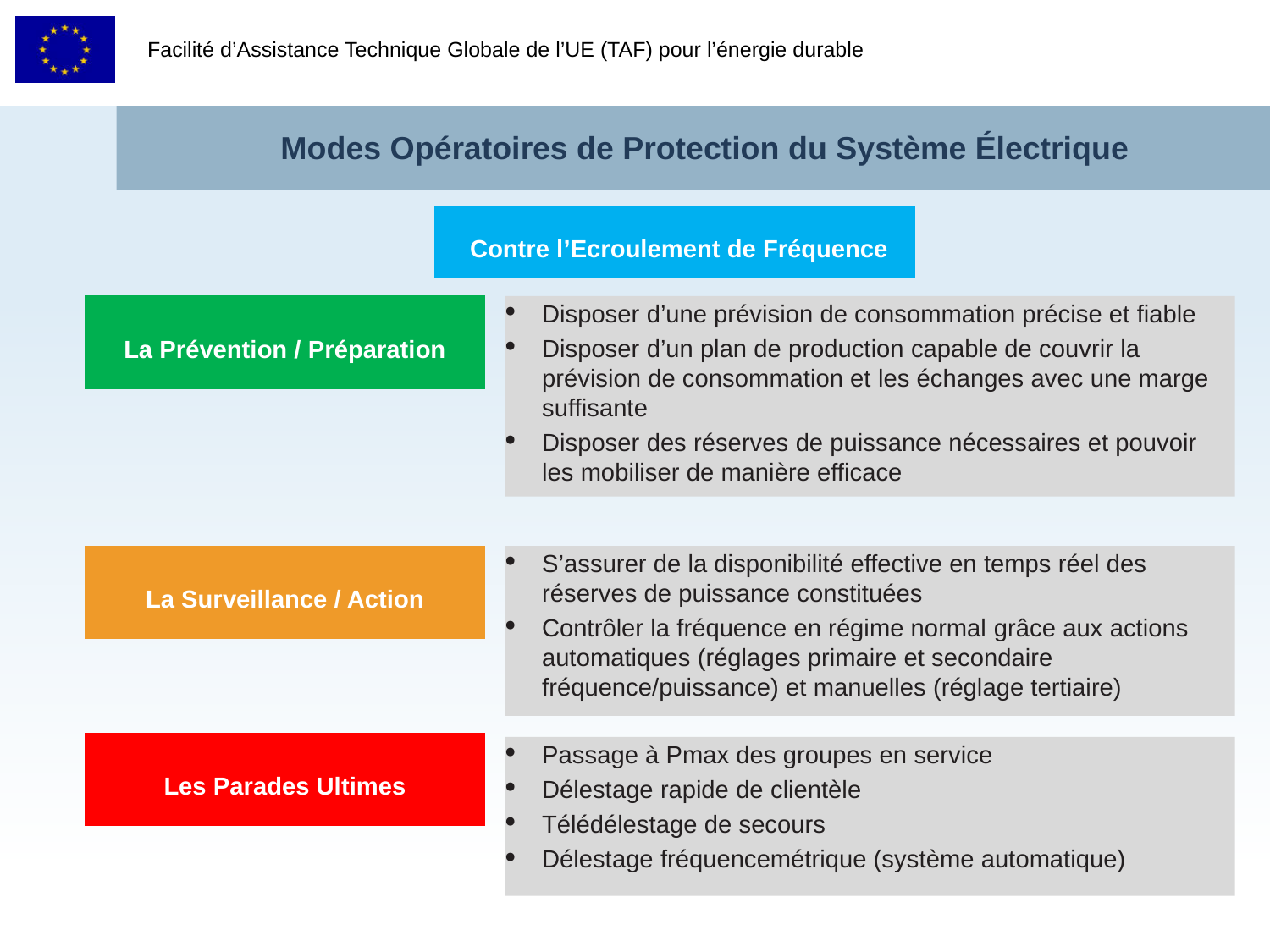

Modes Opératoires de Protection du Système Électrique
Contre l’Ecroulement de Fréquence
La Prévention / Préparation
Disposer d’une prévision de consommation précise et fiable
Disposer d’un plan de production capable de couvrir la prévision de consommation et les échanges avec une marge suffisante
Disposer des réserves de puissance nécessaires et pouvoir les mobiliser de manière efficace
La Surveillance / Action
S’assurer de la disponibilité effective en temps réel des réserves de puissance constituées
Contrôler la fréquence en régime normal grâce aux actions automatiques (réglages primaire et secondaire fréquence/puissance) et manuelles (réglage tertiaire)
Les Parades Ultimes
Passage à Pmax des groupes en service
Délestage rapide de clientèle
Télédélestage de secours
Délestage fréquencemétrique (système automatique)